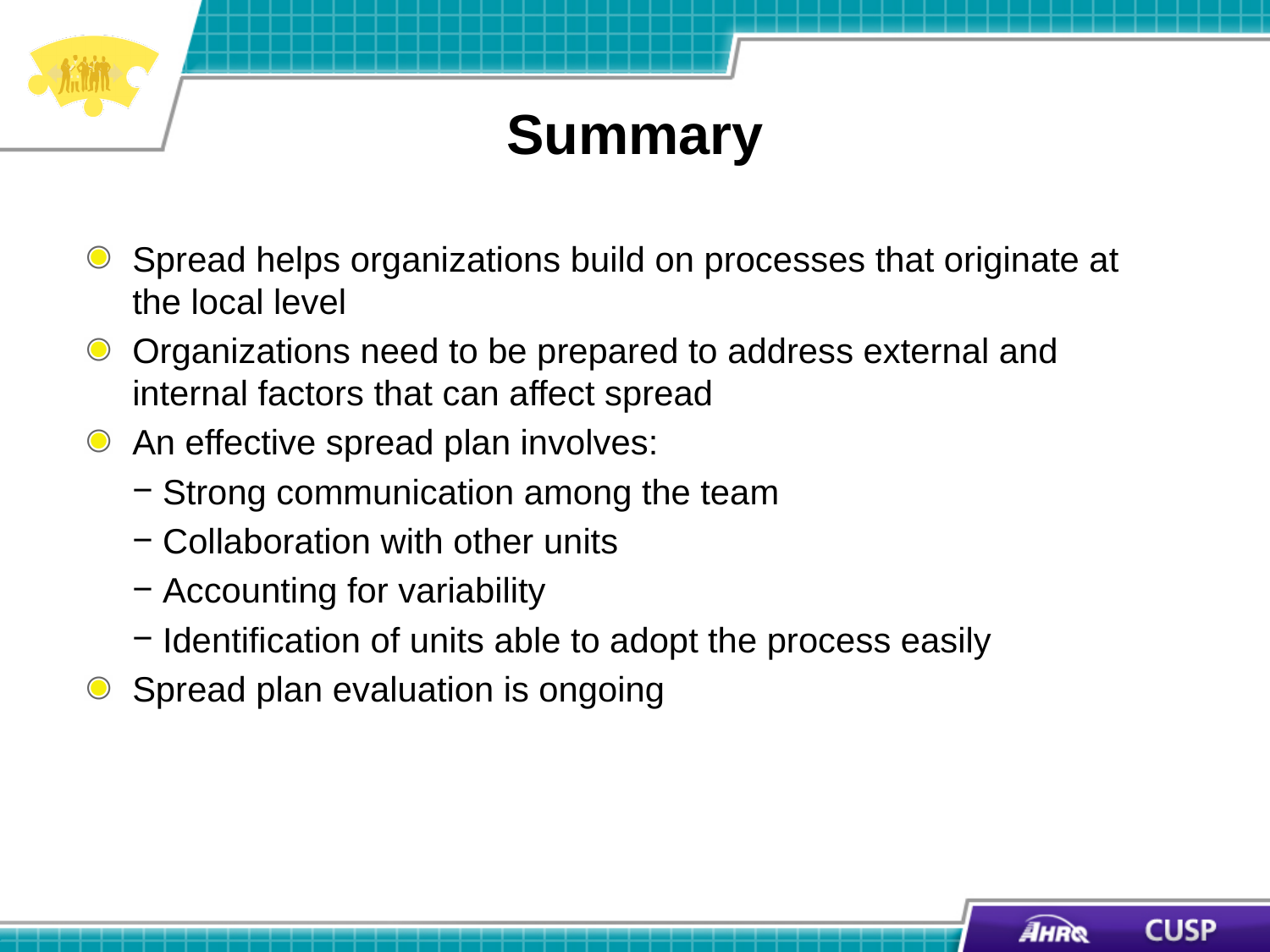

# Summary
Spread helps organizations build on processes that originate at the local level
Organizations need to be prepared to address external and internal factors that can affect spread
An effective spread plan involves:
 Strong communication among the team
 Collaboration with other units
 Accounting for variability
 Identification of units able to adopt the process easily
Spread plan evaluation is ongoing